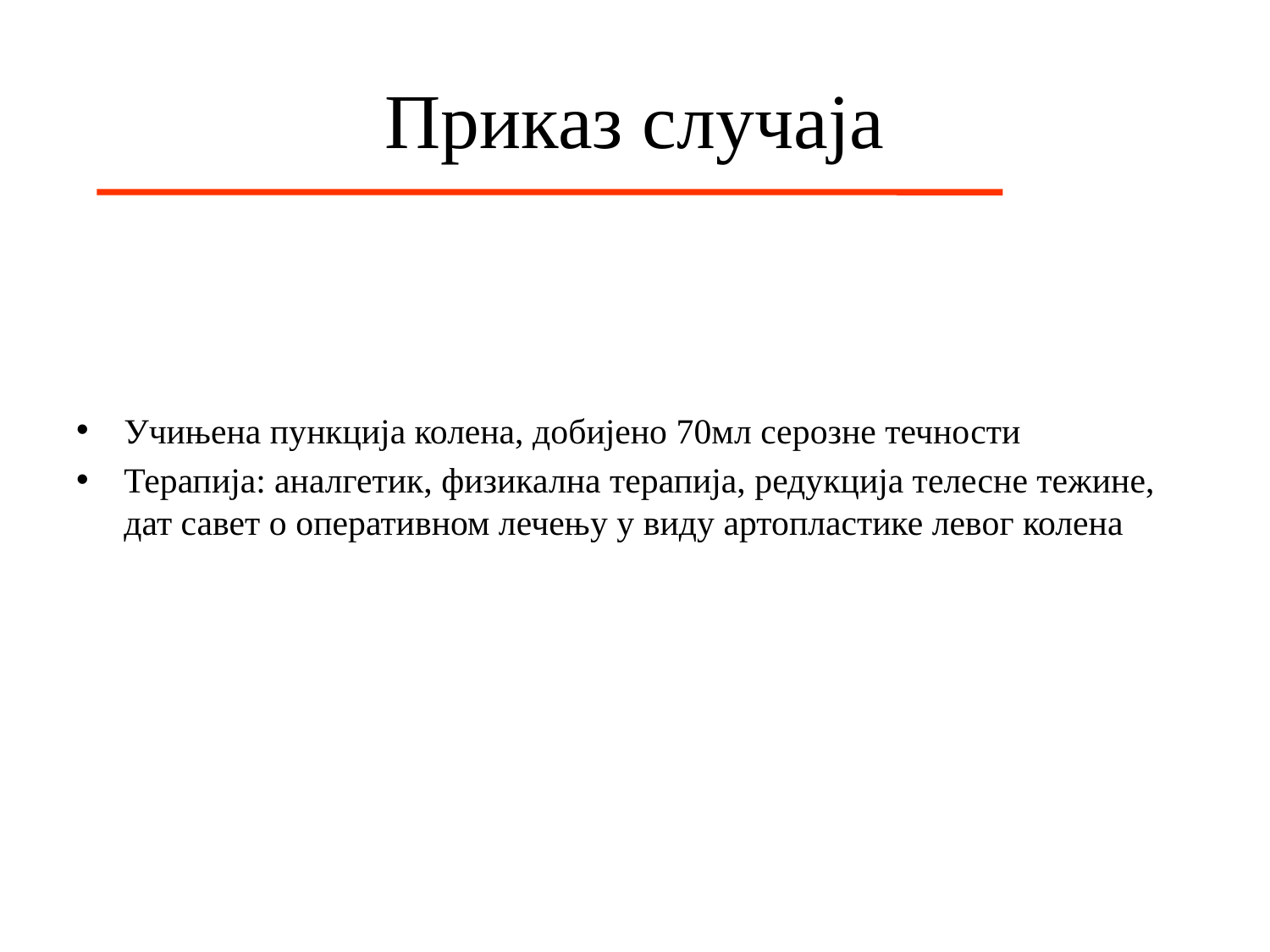

# Приказ случаја

Учињена пункција колена, добијено 70мл серозне течности
Терапија: аналгетик, физикална терапија, редукција телесне тежине, дат савет о оперативном лечењу у виду артопластике левог колена